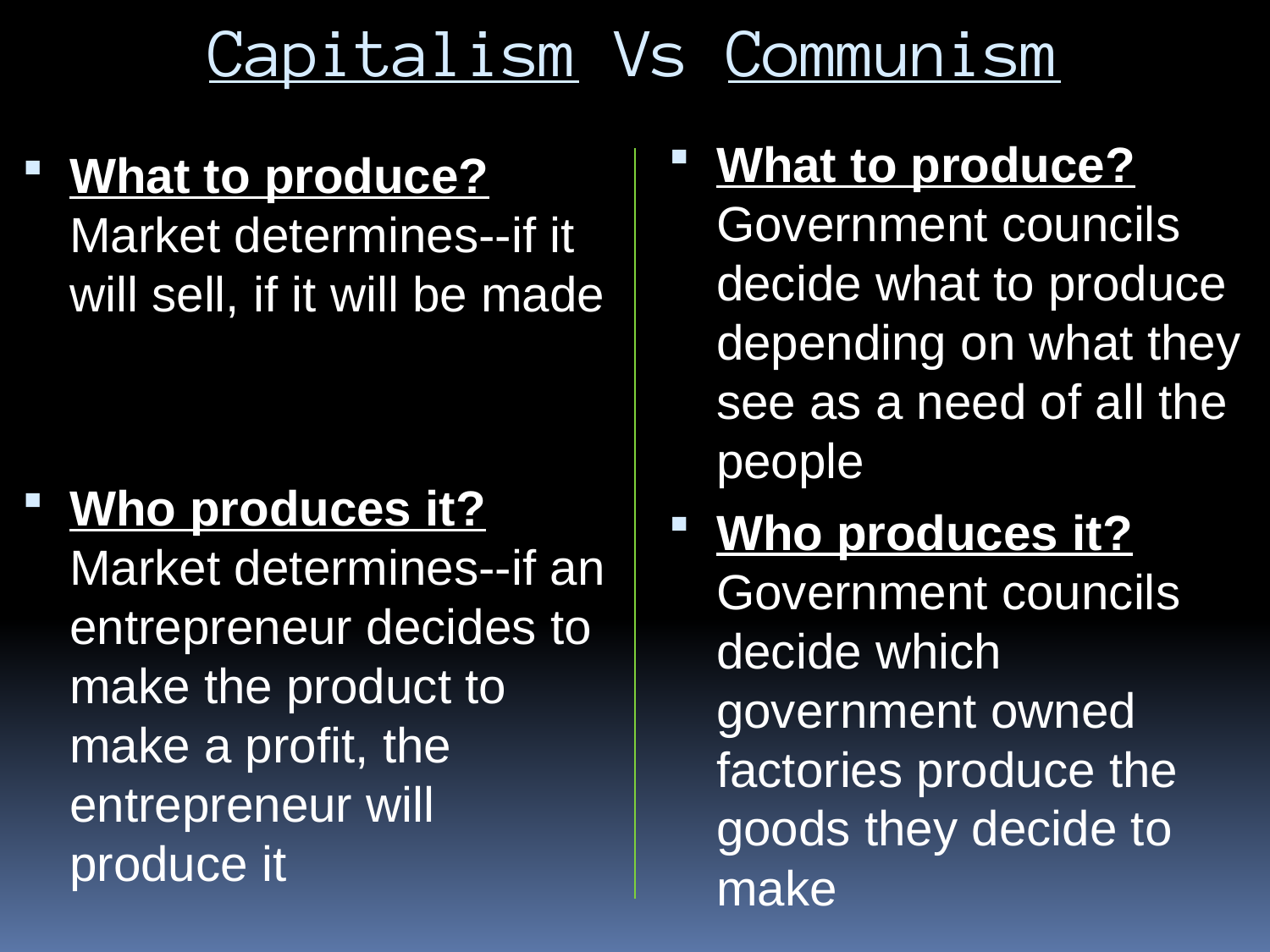

# Capitalism Vs Communism
What to produce? Government councils decide what to produce depending on what they see as a need of all the people
Who produces it? Government councils decide which government owned factories produce the goods they decide to make
What to produce? Market determines--if it will sell, if it will be made

Who produces it? Market determines--if an entrepreneur decides to make the product to make a profit, the entrepreneur will produce it